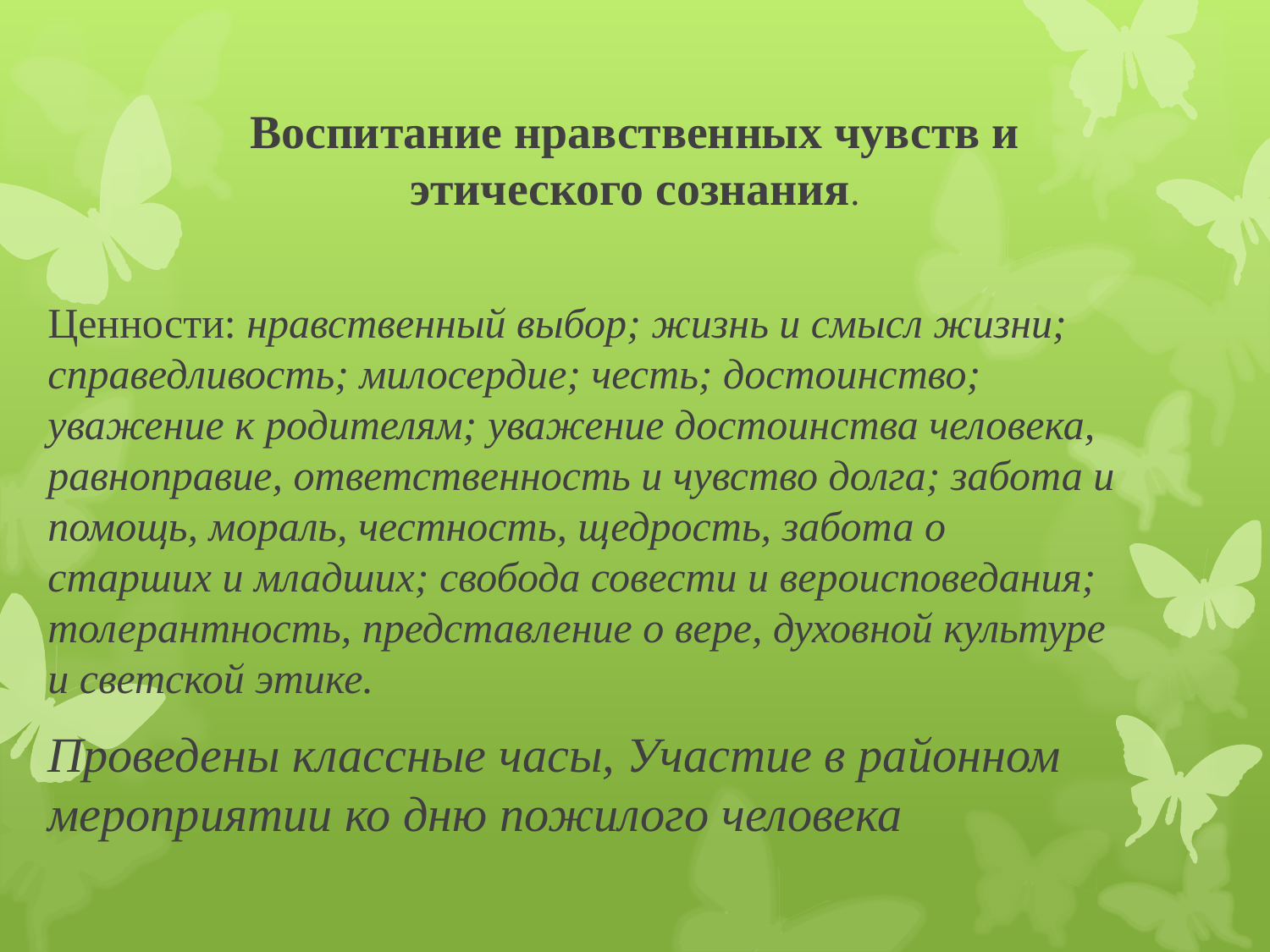

# Воспитание нравственных чувств и этического сознания.
Ценности: нравственный выбор; жизнь и смысл жизни; справедливость; милосердие; честь; достоинство; уважение к родителям; уважение достоинства человека, равноправие, ответственность и чувство долга; забота и помощь, мораль, честность, щедрость, забота о старших и младших; свобода совести и вероисповедания; толерантность, представление о вере, духовной культуре и светской этике.
Проведены классные часы, Участие в районном мероприятии ко дню пожилого человека